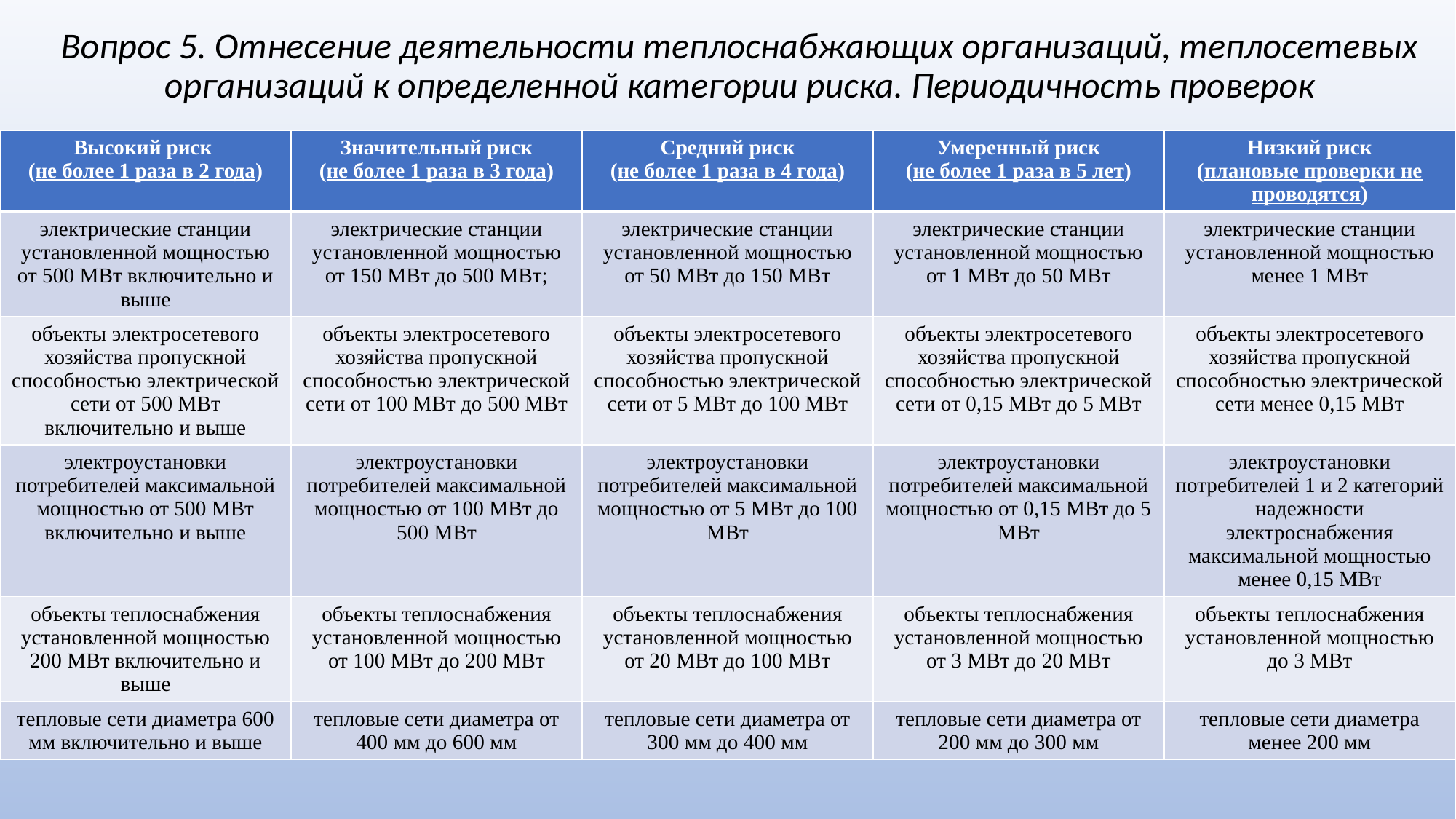

# Вопрос 5. Отнесение деятельности теплоснабжающих организаций, теплосетевых организаций к определенной категории риска. Периодичность проверок
| Высокий риск (не более 1 раза в 2 года) | Значительный риск (не более 1 раза в 3 года) | Средний риск (не более 1 раза в 4 года) | Умеренный риск (не более 1 раза в 5 лет) | Низкий риск (плановые проверки не проводятся) |
| --- | --- | --- | --- | --- |
| электрические станции установленной мощностью от 500 МВт включительно и выше | электрические станции установленной мощностью от 150 МВт до 500 МВт; | электрические станции установленной мощностью от 50 МВт до 150 МВт | электрические станции установленной мощностью от 1 МВт до 50 МВт | электрические станции установленной мощностью менее 1 МВт |
| объекты электросетевого хозяйства пропускной способностью электрической сети от 500 МВт включительно и выше | объекты электросетевого хозяйства пропускной способностью электрической сети от 100 МВт до 500 МВт | объекты электросетевого хозяйства пропускной способностью электрической сети от 5 МВт до 100 МВт | объекты электросетевого хозяйства пропускной способностью электрической сети от 0,15 МВт до 5 МВт | объекты электросетевого хозяйства пропускной способностью электрической сети менее 0,15 МВт |
| электроустановки потребителей максимальной мощностью от 500 МВт включительно и выше | электроустановки потребителей максимальной мощностью от 100 МВт до 500 МВт | электроустановки потребителей максимальной мощностью от 5 МВт до 100 МВт | электроустановки потребителей максимальной мощностью от 0,15 МВт до 5 МВт | электроустановки потребителей 1 и 2 категорий надежности электроснабжения максимальной мощностью менее 0,15 МВт |
| объекты теплоснабжения установленной мощностью 200 МВт включительно и выше | объекты теплоснабжения установленной мощностью от 100 МВт до 200 МВт | объекты теплоснабжения установленной мощностью от 20 МВт до 100 МВт | объекты теплоснабжения установленной мощностью от 3 МВт до 20 МВт | объекты теплоснабжения установленной мощностью до 3 МВт |
| тепловые сети диаметра 600 мм включительно и выше | тепловые сети диаметра от 400 мм до 600 мм | тепловые сети диаметра от 300 мм до 400 мм | тепловые сети диаметра от 200 мм до 300 мм | тепловые сети диаметра менее 200 мм |